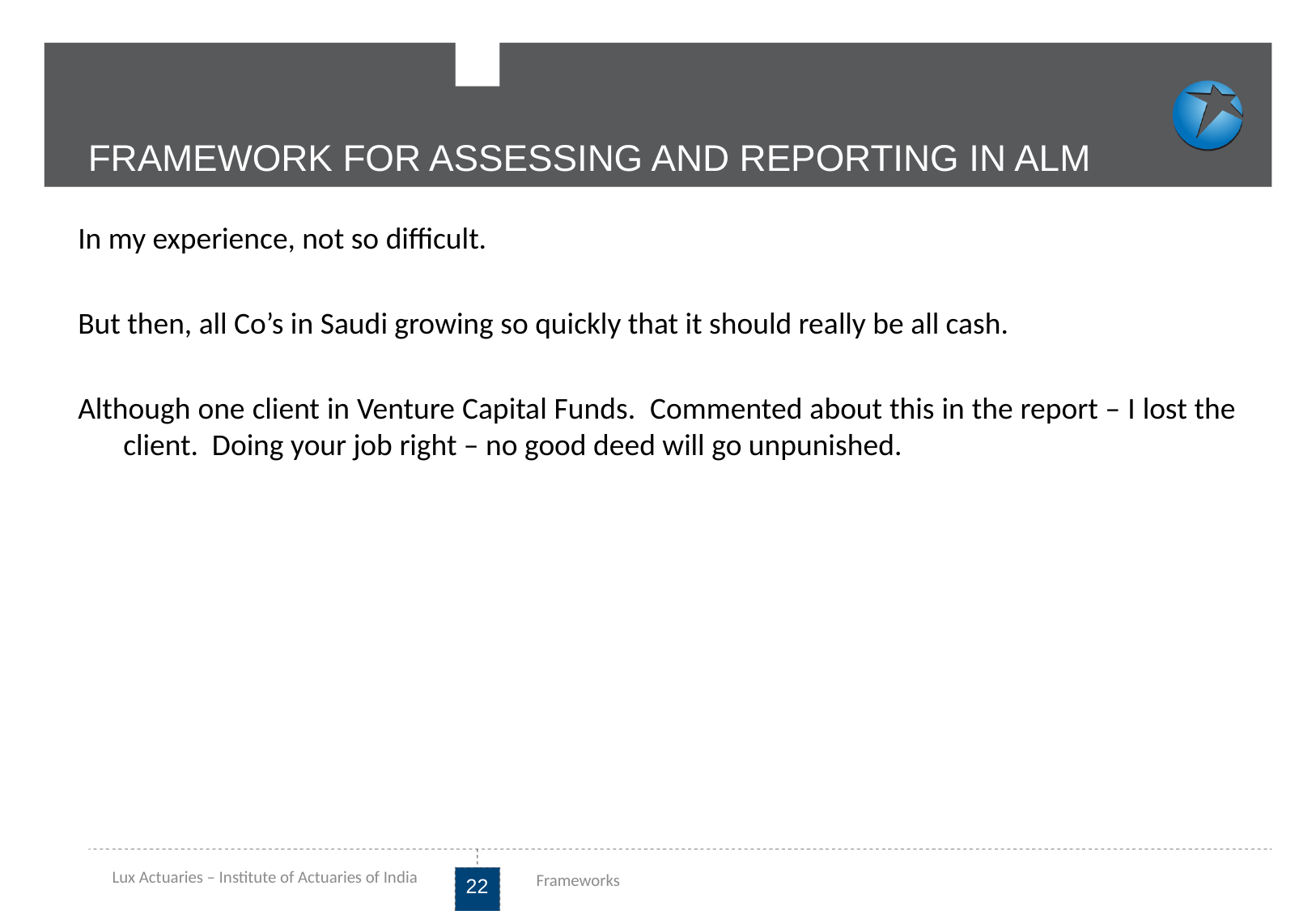

FRAMEWORK FOR ASSESSING AND REPORTING IN ALM
In my experience, not so difficult.

But then, all Co’s in Saudi growing so quickly that it should really be all cash.

Although one client in Venture Capital Funds.  Commented about this in the report – I lost the client.  Doing your job right – no good deed will go unpunished.

Lux Actuaries – Institute of Actuaries of India
Frameworks
22